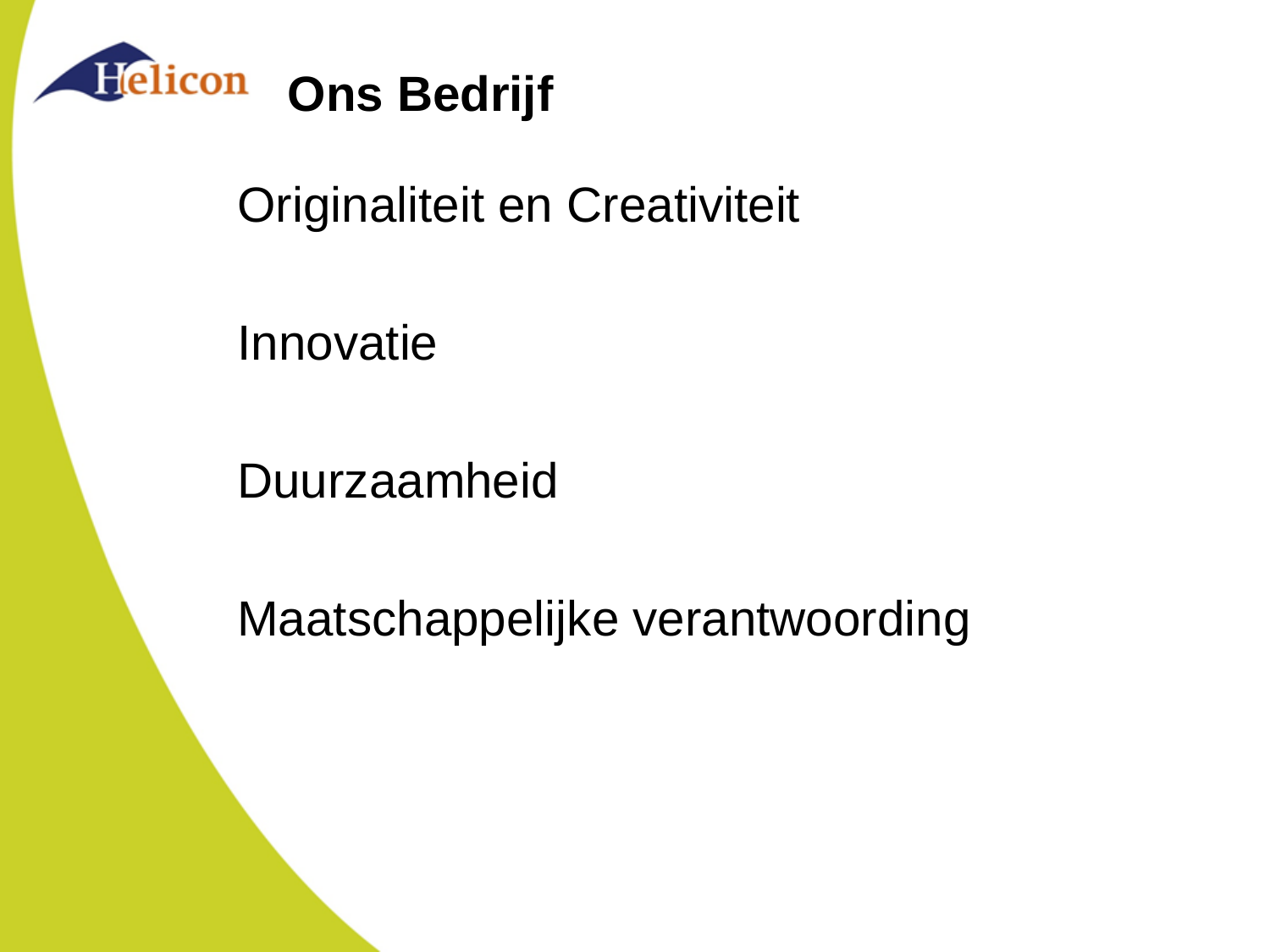

# Ons Bedrijf
Originaliteit en Creativiteit

Innovatie

Duurzaamheid

Maatschappelijke verantwoording